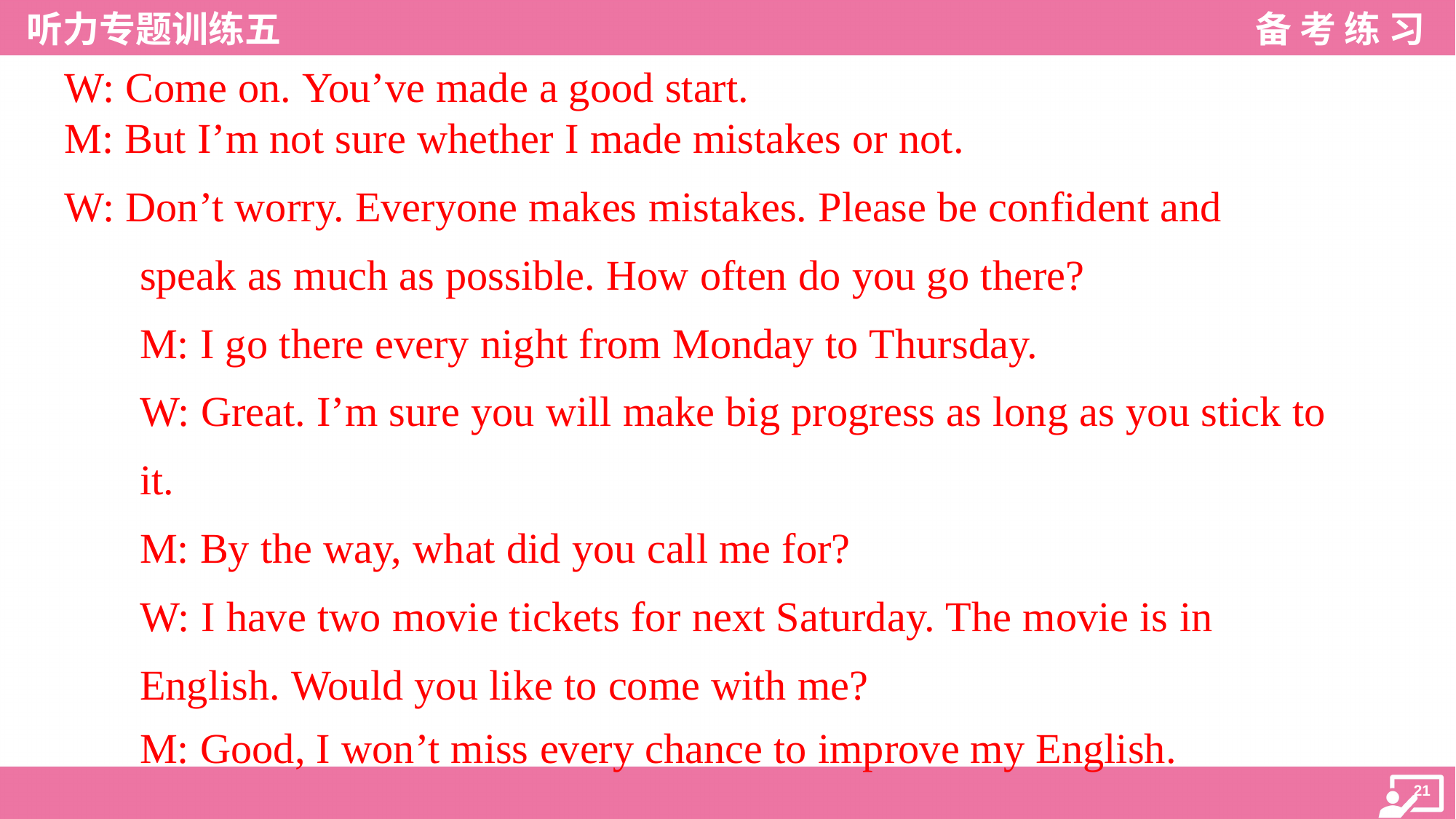

W: Come on. You’ve made a good start.
M: But I’m not sure whether I made mistakes or not.
W: Don’t worry. Everyone makes mistakes. Please be confident and
speak as much as possible. How often do you go there?
M: I go there every night from Monday to Thursday.
W: Great. I’m sure you will make big progress as long as you stick to
it.
M: By the way, what did you call me for?
W: I have two movie tickets for next Saturday. The movie is in
English. Would you like to come with me?
M: Good, I won’t miss every chance to improve my English.